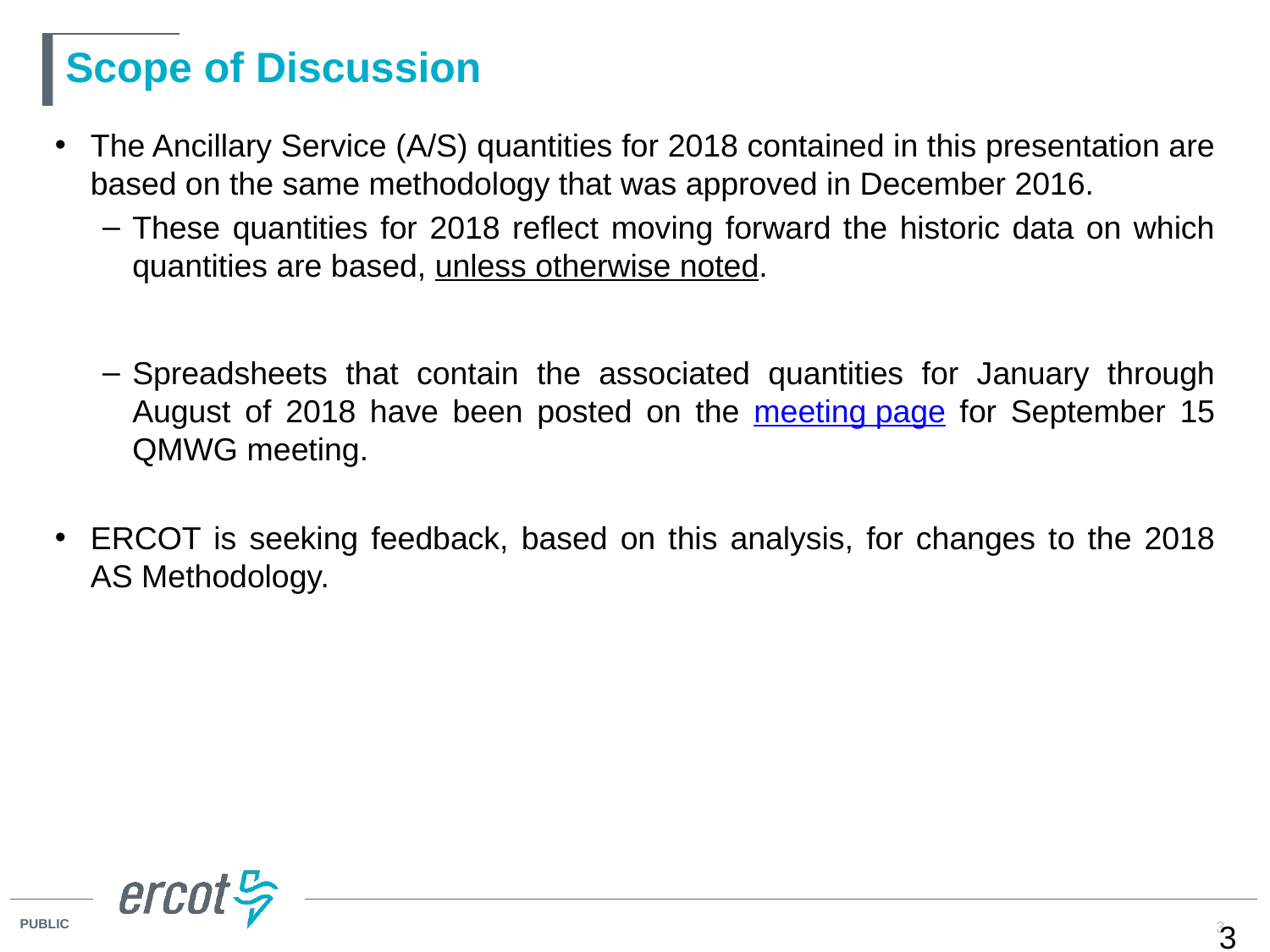

# Scope of Discussion
The Ancillary Service (A/S) quantities for 2018 contained in this presentation are based on the same methodology that was approved in December 2016.
These quantities for 2018 reflect moving forward the historic data on which quantities are based, unless otherwise noted.

Spreadsheets that contain the associated quantities for January through August of 2018 have been posted on the meeting page for September 15 QMWG meeting.

ERCOT is seeking feedback, based on this analysis, for changes to the 2018 AS Methodology.
3